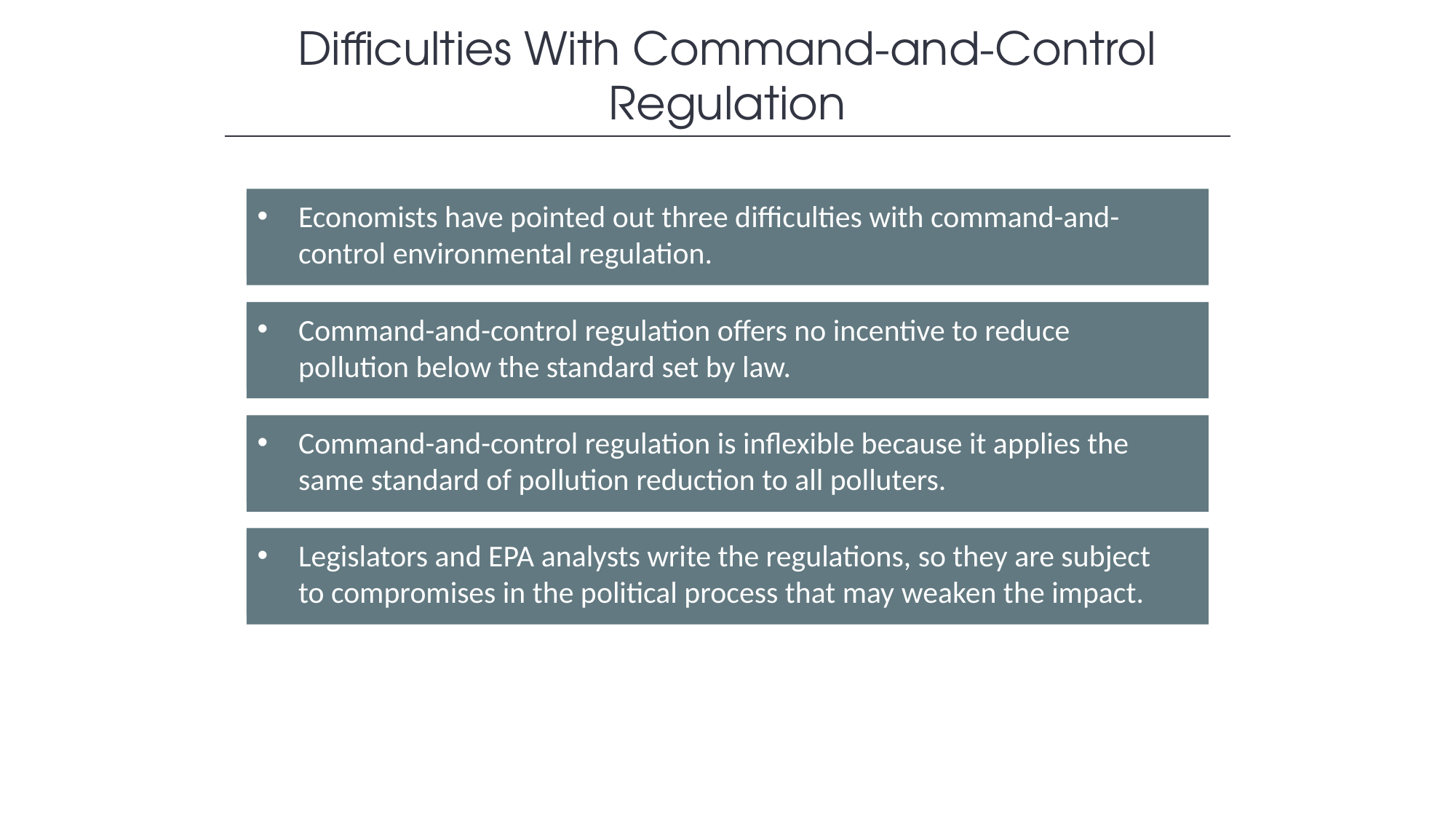

Difficulties With Command-and-Control Regulation

Economists have pointed out three difficulties with command-and-control environmental regulation.

Command-and-control regulation offers no incentive to reduce pollution below the standard set by law.

Command-and-control regulation is inflexible because it applies the same standard of pollution reduction to all polluters.

Legislators and EPA analysts write the regulations, so they are subject to compromises in the political process that may weaken the impact.